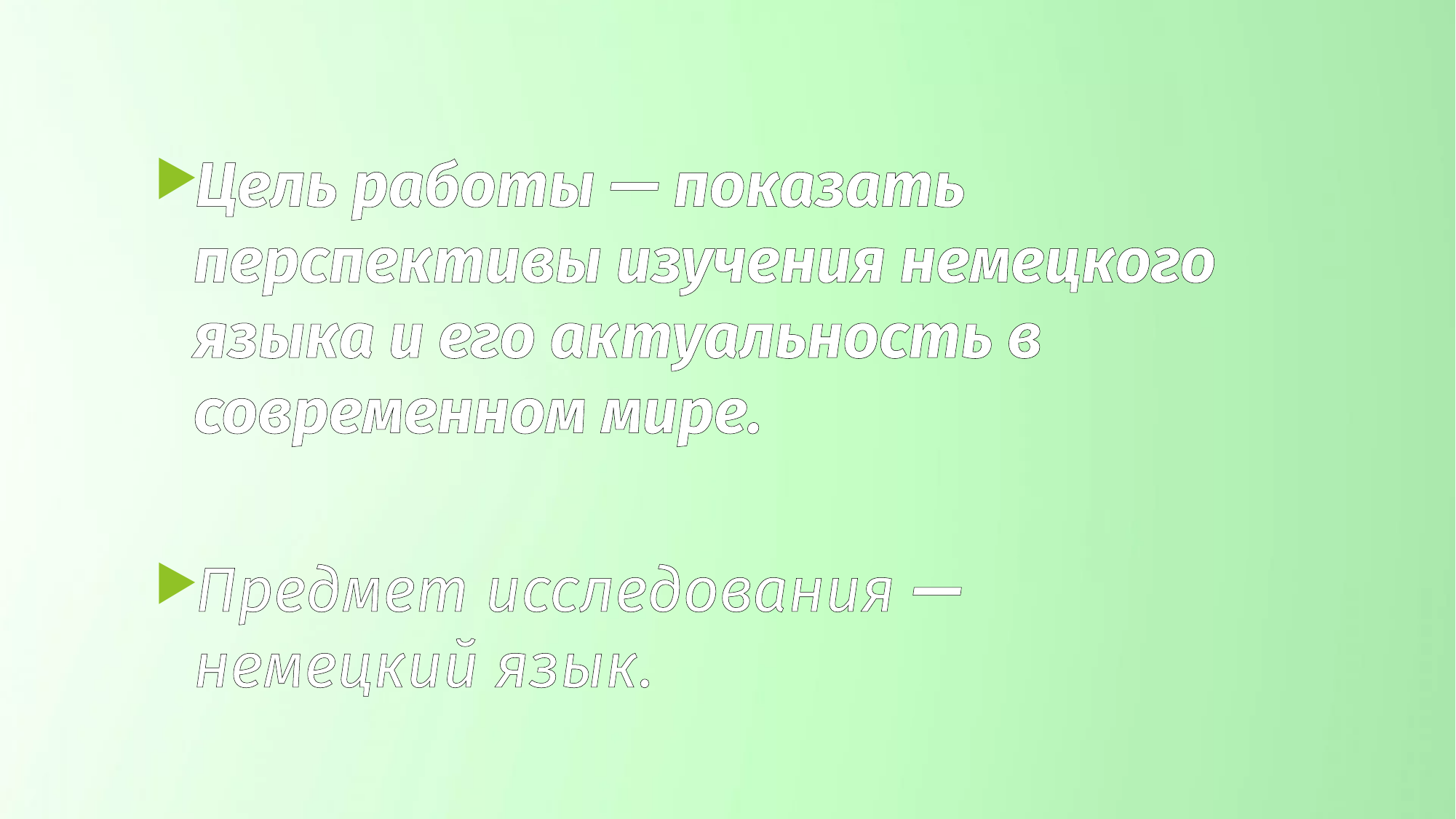

Цель работы — показать перспективы изучения немецкого языка и его актуальность в современном мире.

Предмет исследования —             немецкий язык.